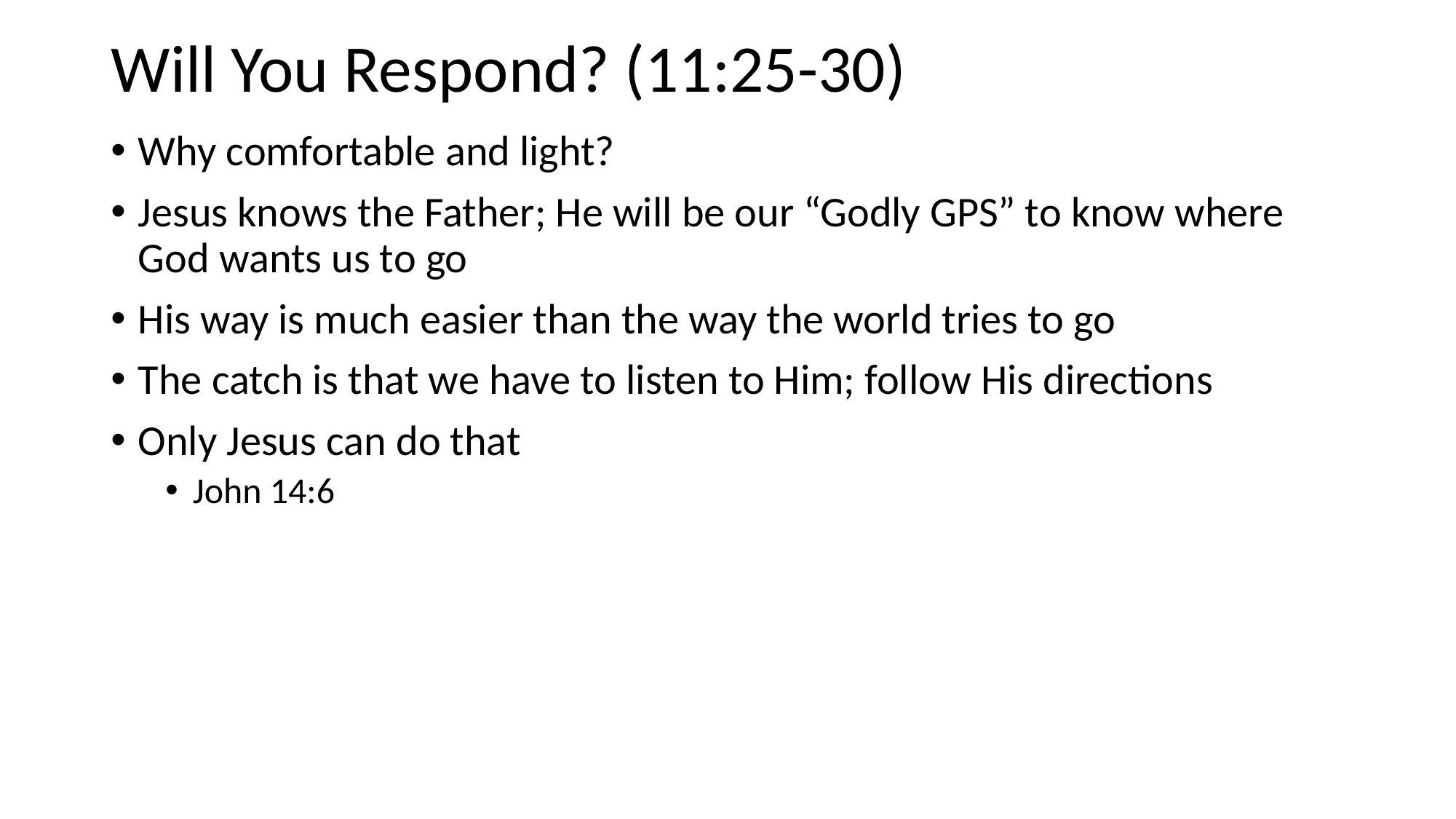

# Will You Respond? (11:25-30)
Why comfortable and light?
Jesus knows the Father; He will be our “Godly GPS” to know where God wants us to go
His way is much easier than the way the world tries to go
The catch is that we have to listen to Him; follow His directions
Only Jesus can do that
John 14:6